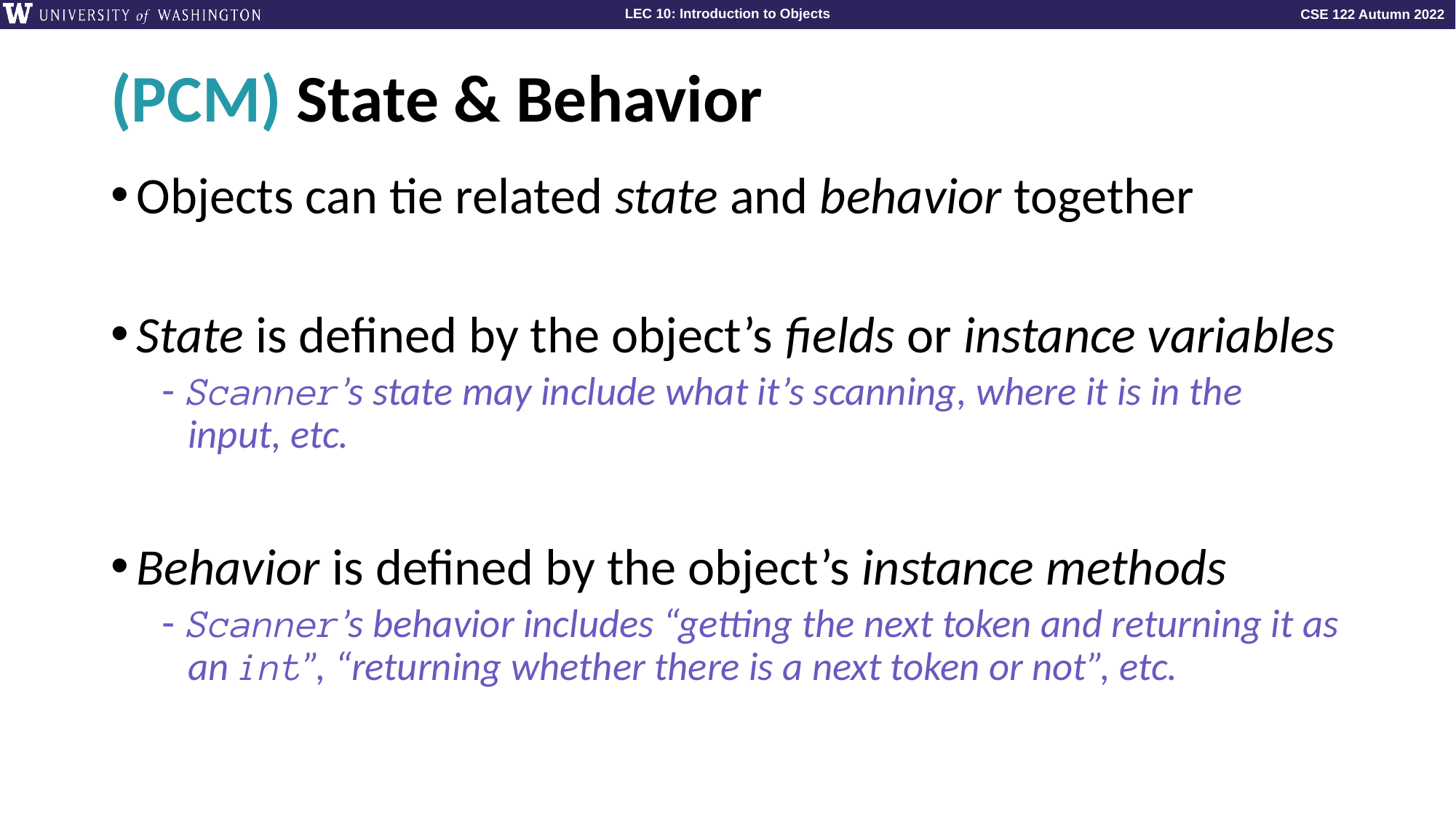

# (PCM) State & Behavior
Objects can tie related state and behavior together

State is defined by the object’s fields or instance variables
Scanner’s state may include what it’s scanning, where it is in the input, etc.

Behavior is defined by the object’s instance methods
Scanner’s behavior includes “getting the next token and returning it as an int”, “returning whether there is a next token or not”, etc.